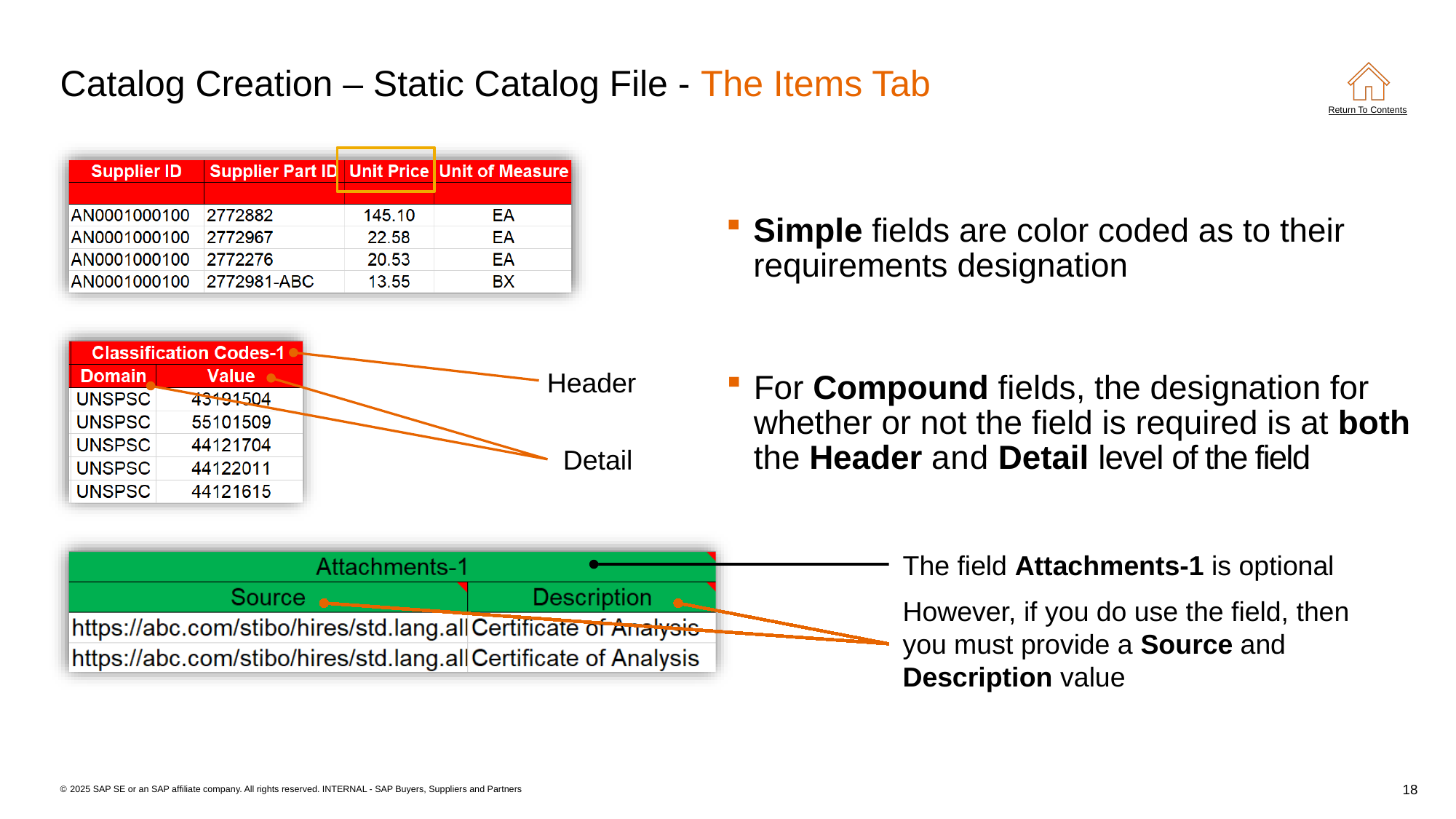

# Catalog Creation – Static Catalog File - The Items Tab

Simple fields are color coded as to their requirements designation

Header
For Compound fields, the designation for whether or not the field is required is at both the Header and Detail level of the field
Detail

The field Attachments-1 is optional
However, if you do use the field, then you must provide a Source and Description value